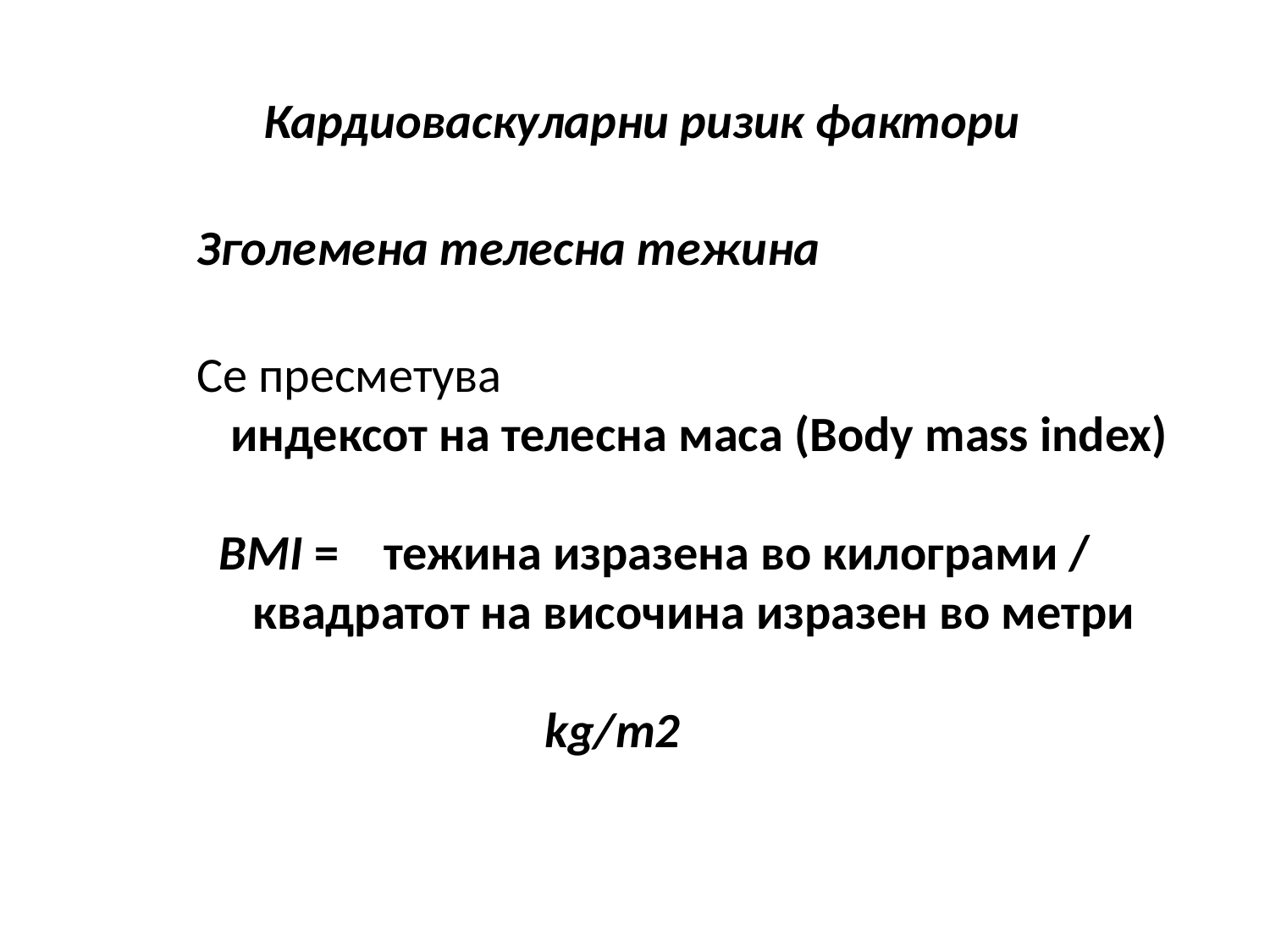

Кардиоваскуларни ризик фактори

Зголемена телесна тежина

Се пресметува
   индексот на телесна маса (Body mass index)

  BMI =    тежина изразена во килограми /
     квадратот на височина изразен во метри

                               kg/m2